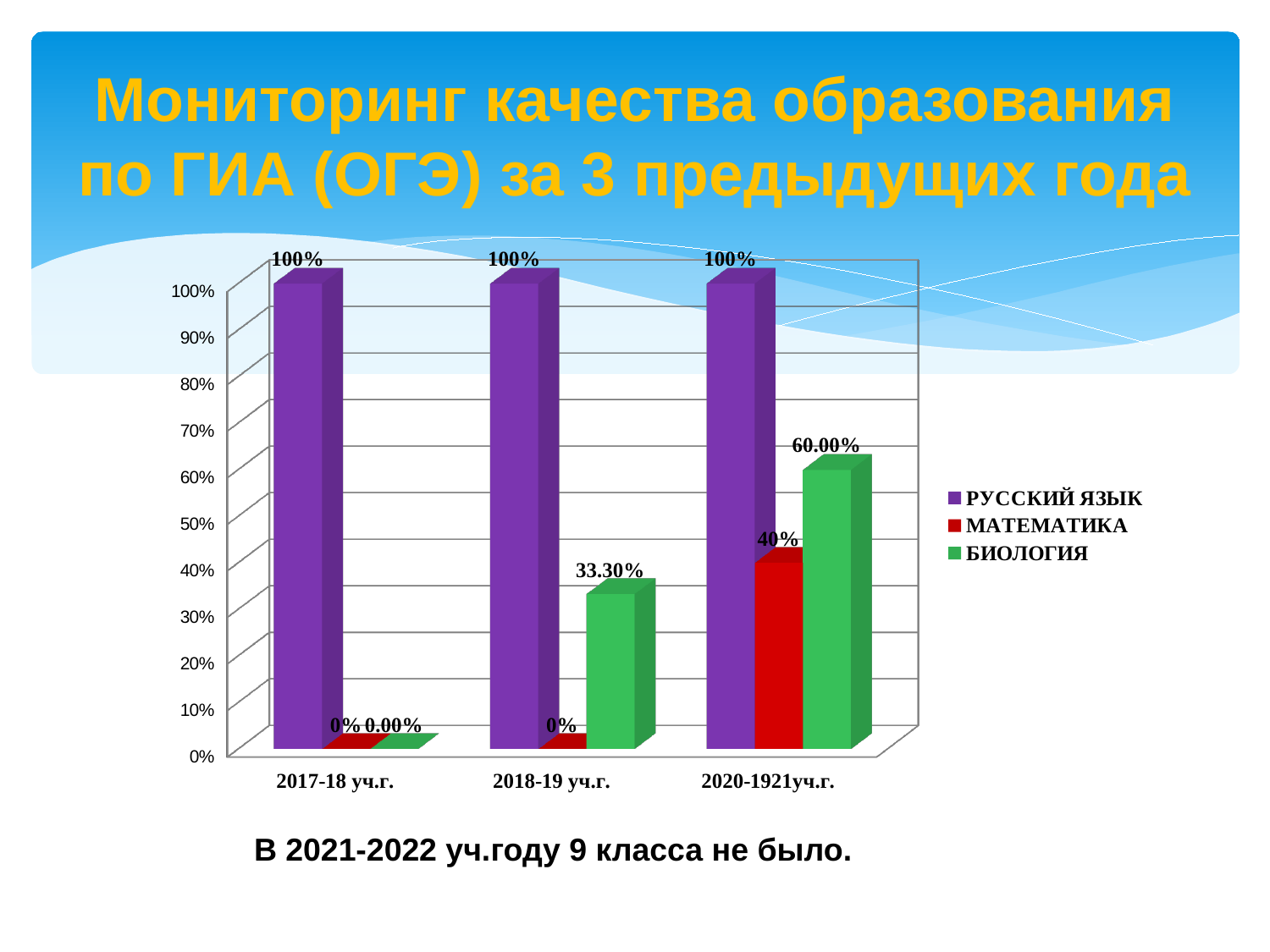

# Мониторинг качества образования по ГИА (ОГЭ) за 3 предыдущих года

[unsupported chart]

В 2021-2022 уч.году 9 класса не было.